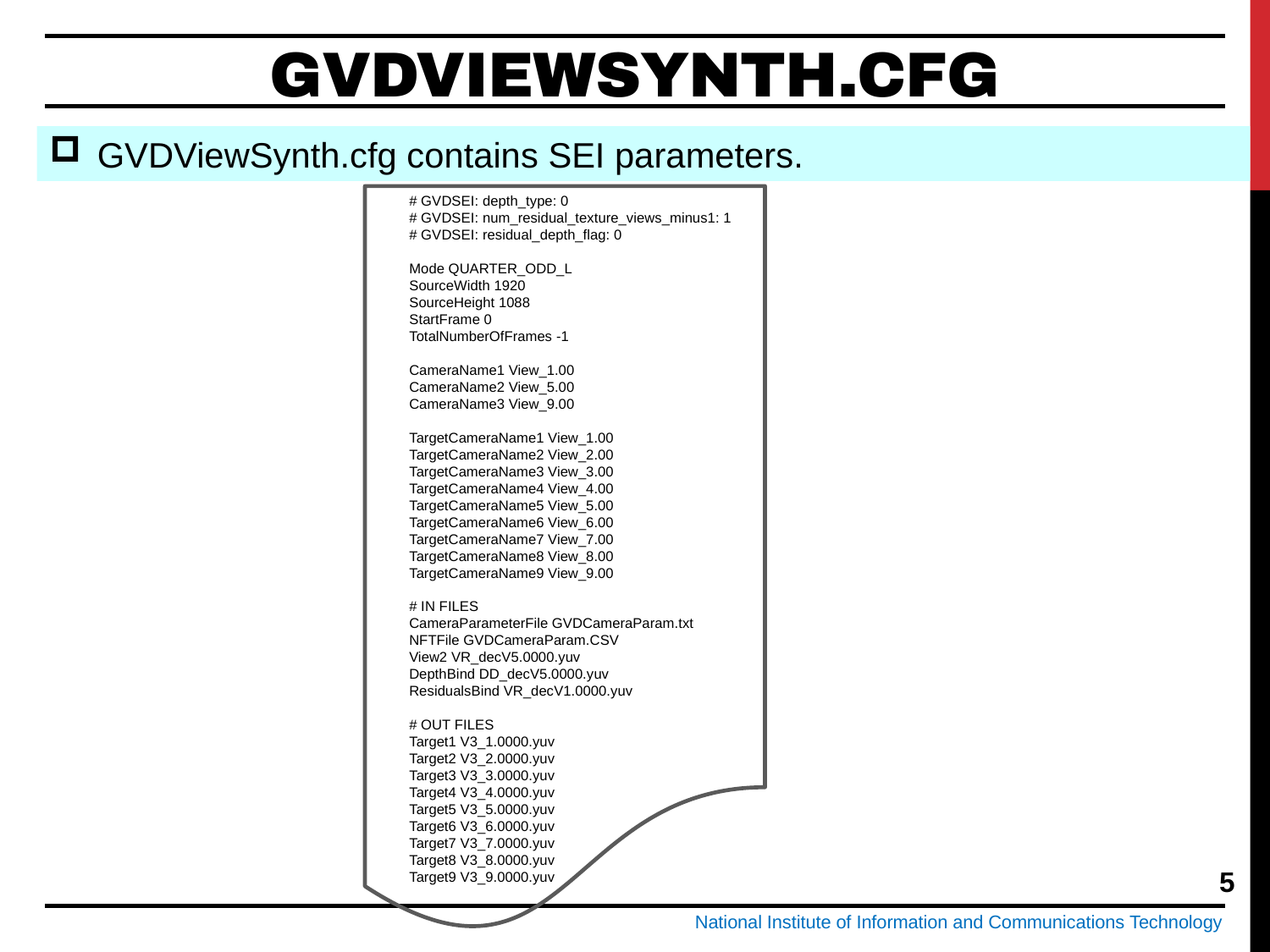

# GVDViewSynth.cfg
GVDViewSynth.cfg contains SEI parameters.

# GVDSEI: depth_type: 0
# GVDSEI: num_residual_texture_views_minus1: 1
# GVDSEI: residual_depth_flag: 0

Mode QUARTER_ODD_L
SourceWidth 1920
SourceHeight 1088
StartFrame 0
TotalNumberOfFrames -1

CameraName1 View_1.00
CameraName2 View_5.00
CameraName3 View_9.00

TargetCameraName1 View_1.00
TargetCameraName2 View_2.00
TargetCameraName3 View_3.00
TargetCameraName4 View_4.00
TargetCameraName5 View_5.00
TargetCameraName6 View_6.00
TargetCameraName7 View_7.00
TargetCameraName8 View_8.00
TargetCameraName9 View_9.00

# IN FILES
CameraParameterFile GVDCameraParam.txt
NFTFile GVDCameraParam.CSV
View2 VR_decV5.0000.yuv
DepthBind DD_decV5.0000.yuv
ResidualsBind VR_decV1.0000.yuv

# OUT FILES
Target1 V3_1.0000.yuv
Target2 V3_2.0000.yuv
Target3 V3_3.0000.yuv
Target4 V3_4.0000.yuv
Target5 V3_5.0000.yuv
Target6 V3_6.0000.yuv
Target7 V3_7.0000.yuv
Target8 V3_8.0000.yuv
Target9 V3_9.0000.yuv

5